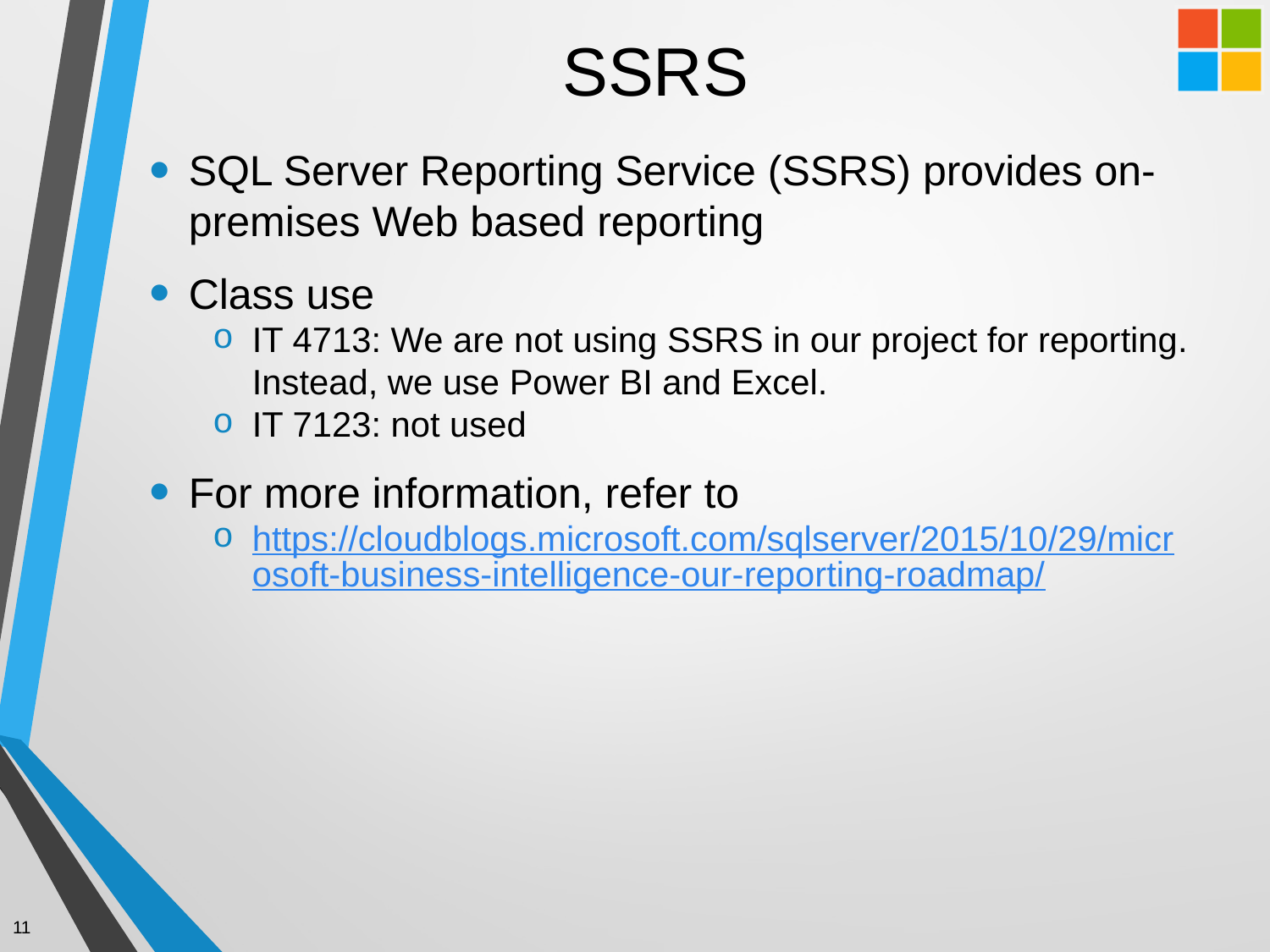

# SSRS
SQL Server Reporting Service (SSRS) provides on-premises Web based reporting
Class use
IT 4713: We are not using SSRS in our project for reporting. Instead, we use Power BI and Excel.
IT 7123: not used
For more information, refer to
https://cloudblogs.microsoft.com/sqlserver/2015/10/29/microsoft-business-intelligence-our-reporting-roadmap/
11